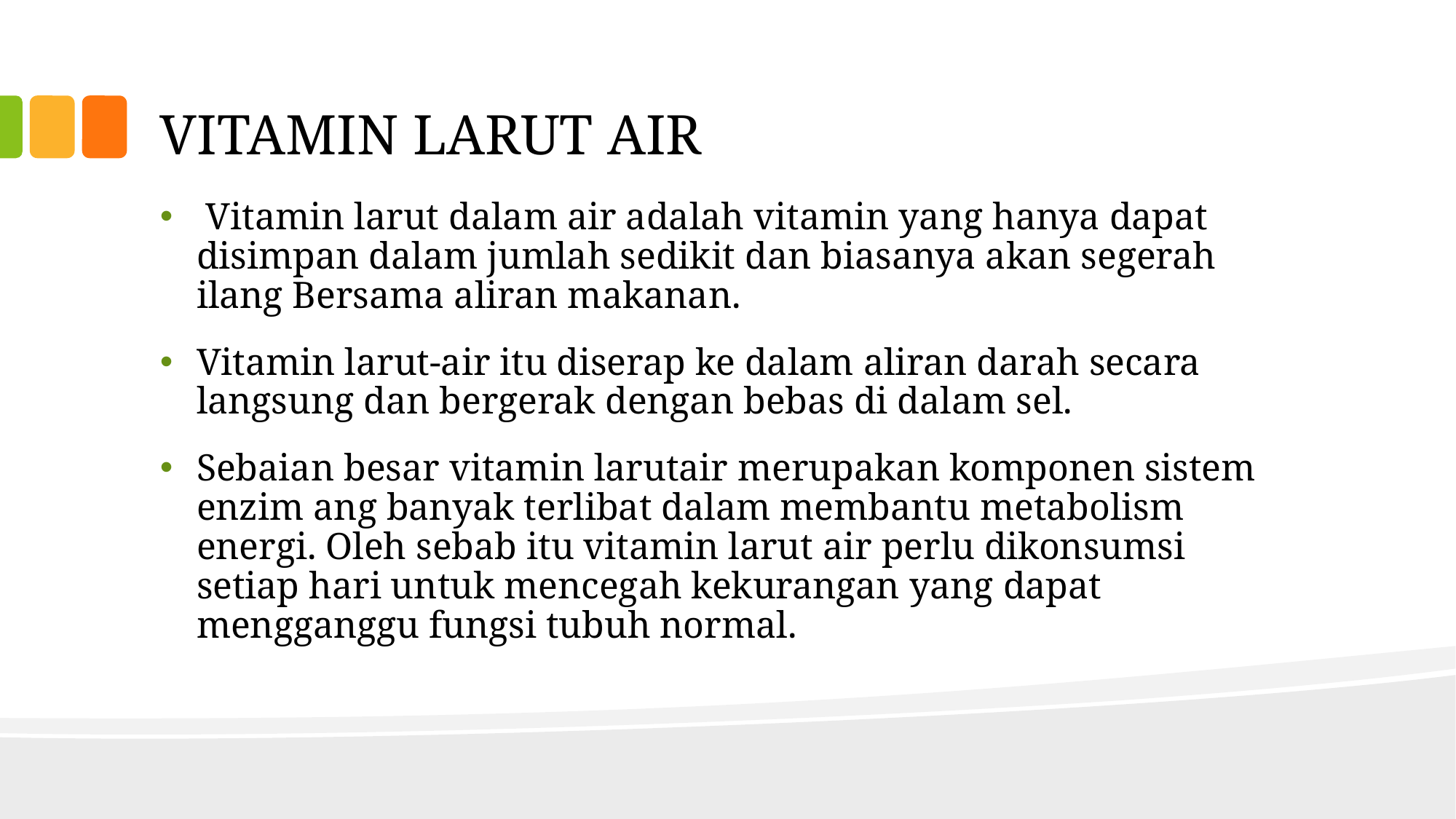

# VITAMIN LARUT AIR
 Vitamin larut dalam air adalah vitamin yang hanya dapat disimpan dalam jumlah sedikit dan biasanya akan segerah ilang Bersama aliran makanan.
Vitamin larut-air itu diserap ke dalam aliran darah secara langsung dan bergerak dengan bebas di dalam sel.
Sebaian besar vitamin larutair merupakan komponen sistem enzim ang banyak terlibat dalam membantu metabolism energi. Oleh sebab itu vitamin larut air perlu dikonsumsi setiap hari untuk mencegah kekurangan yang dapat mengganggu fungsi tubuh normal.